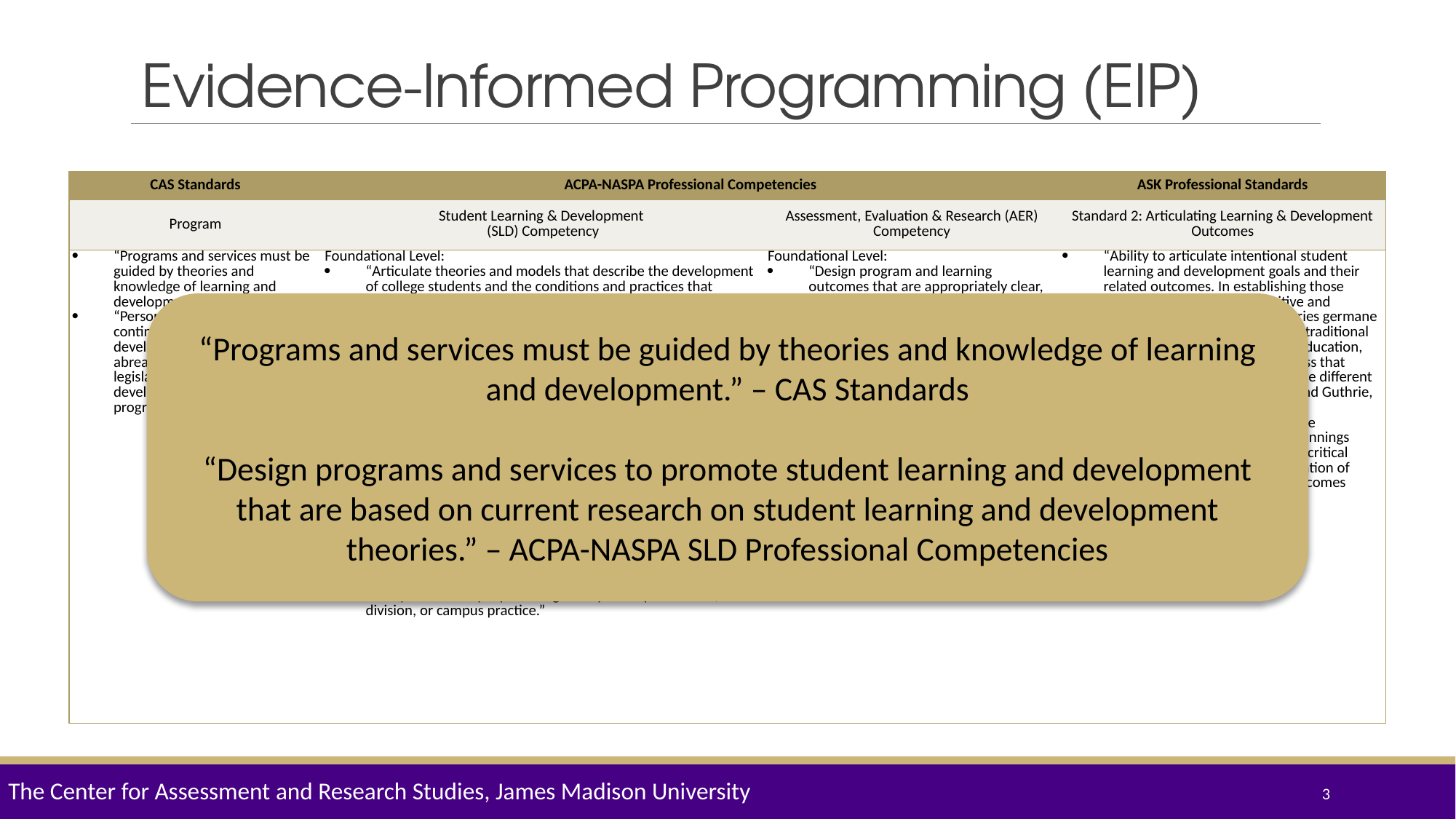

# Evidence-Informed Programming (EIP)
| CAS Standards | ACPA-NASPA Professional Competencies |  | ASK Professional Standards |
| --- | --- | --- | --- |
| Program | Student Learning & Development (SLD) Competency | Assessment, Evaluation & Research (AER) Competency | Standard 2: Articulating Learning & Development Outcomes |
| “Programs and services must be guided by theories and knowledge of learning and development.” “Personnel must engage in continuing professional development activities to keep abreast of the research, theories, legislation, policies, and developments that affect their programs and services.” | Foundational Level: “Articulate theories and models that describe the development of college students and the conditions and practices that facilitate holistic development” “Identify one’s own informal theories of student development (‘theories in use’) and how they can be informed by formal theories to enhance work with students.” “Assess learning outcomes from programs and services and use theory to improve practice.” Intermediate Level: “Design programs and services to promote student learning and development that are based on current research on student learning and development theories.” “Utilize theory-to-practice models to inform individual or unit practice.” “Justify using learning theory to create learning opportunities.” Advanced Level: “Utilize theory to inform divisional and institutional policy and practice.” “Translate theory to diverse audiences (e.g., colleagues, faculty, students, parents, policy-makers) and use it effectively to enhance understanding of the work of student affairs.” “Analyze and critique prevailing theory for improved unit, division, or campus practice.” | Foundational Level: “Design program and learning outcomes that are appropriately clear, specific, and measurable, that are informed by theoretical frameworks and that align with organizational outcomes, goals, and values.” Intermediate Level: “Utilize formal student learning and development theories as well as scholarly literature to inform the content and design of individual and program level outcomes as well as assessment tools such as rubrics.” | “Ability to articulate intentional student learning and development goals and their related outcomes. In establishing those goals, the ability to use cognitive and psychosocial development theories germane to the student populations (e.g., traditional age, cultural background, adult education, and so on) as well as an awareness that different subpopulations may have different patterns of development (Love and Guthrie, 1999).” “Ability to identify the appropriate philosophical or research underpinnings (such as positivist, constructivist, critical theory, and so on) for the articulation of outcomes, dependent on the outcomes themselves.” |
“Programs and services must be guided by theories and knowledge of learning and development.” – CAS Standards

“Design programs and services to promote student learning and development that are based on current research on student learning and development theories.” – ACPA-NASPA SLD Professional Competencies
The Center for Assessment and Research Studies, James Madison University
3